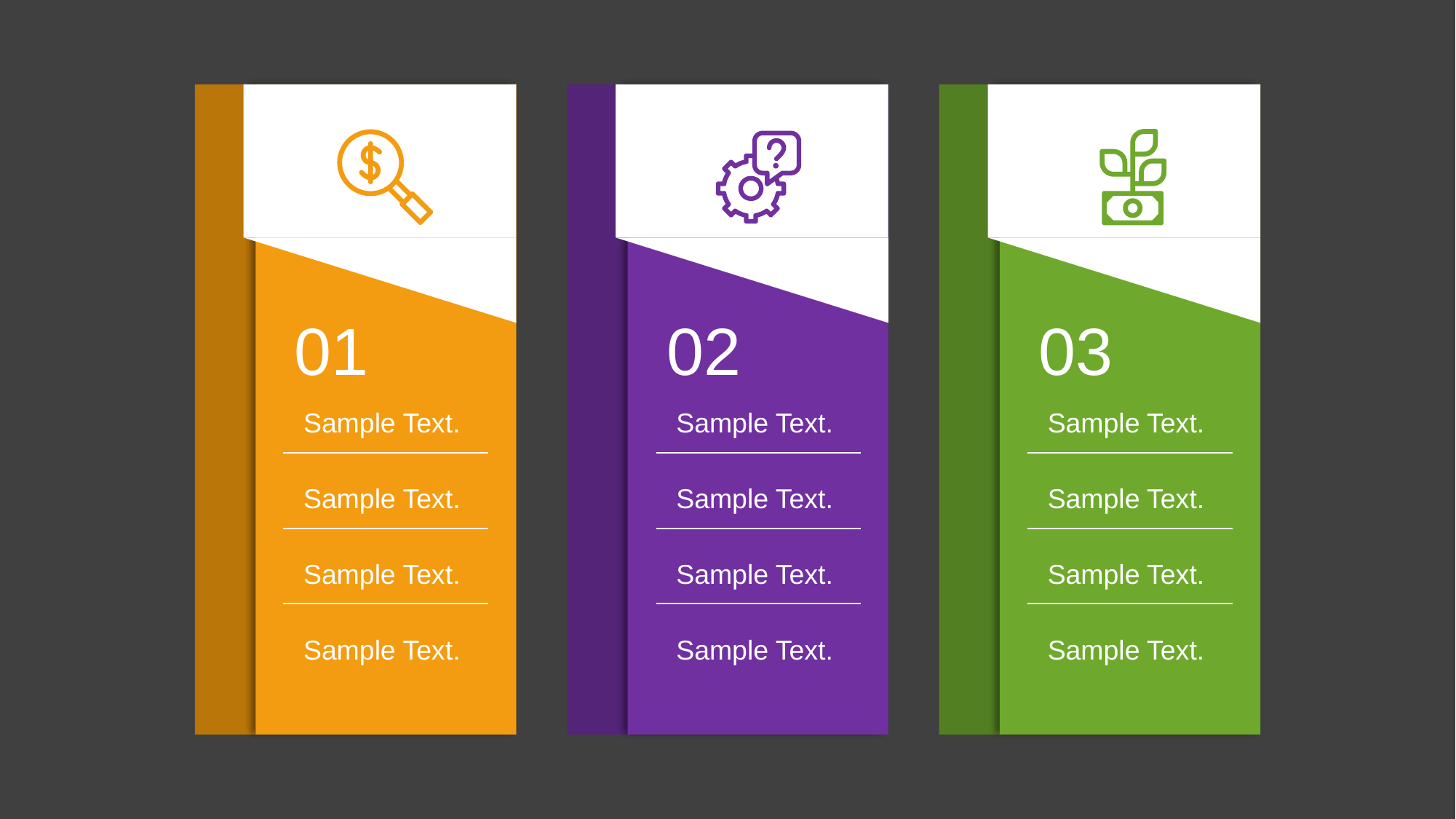

01
Sample Text.
Sample Text.
Sample Text.
Sample Text.

02
Sample Text.
Sample Text.
Sample Text.
Sample Text.

03
Sample Text.
Sample Text.
Sample Text.
Sample Text.